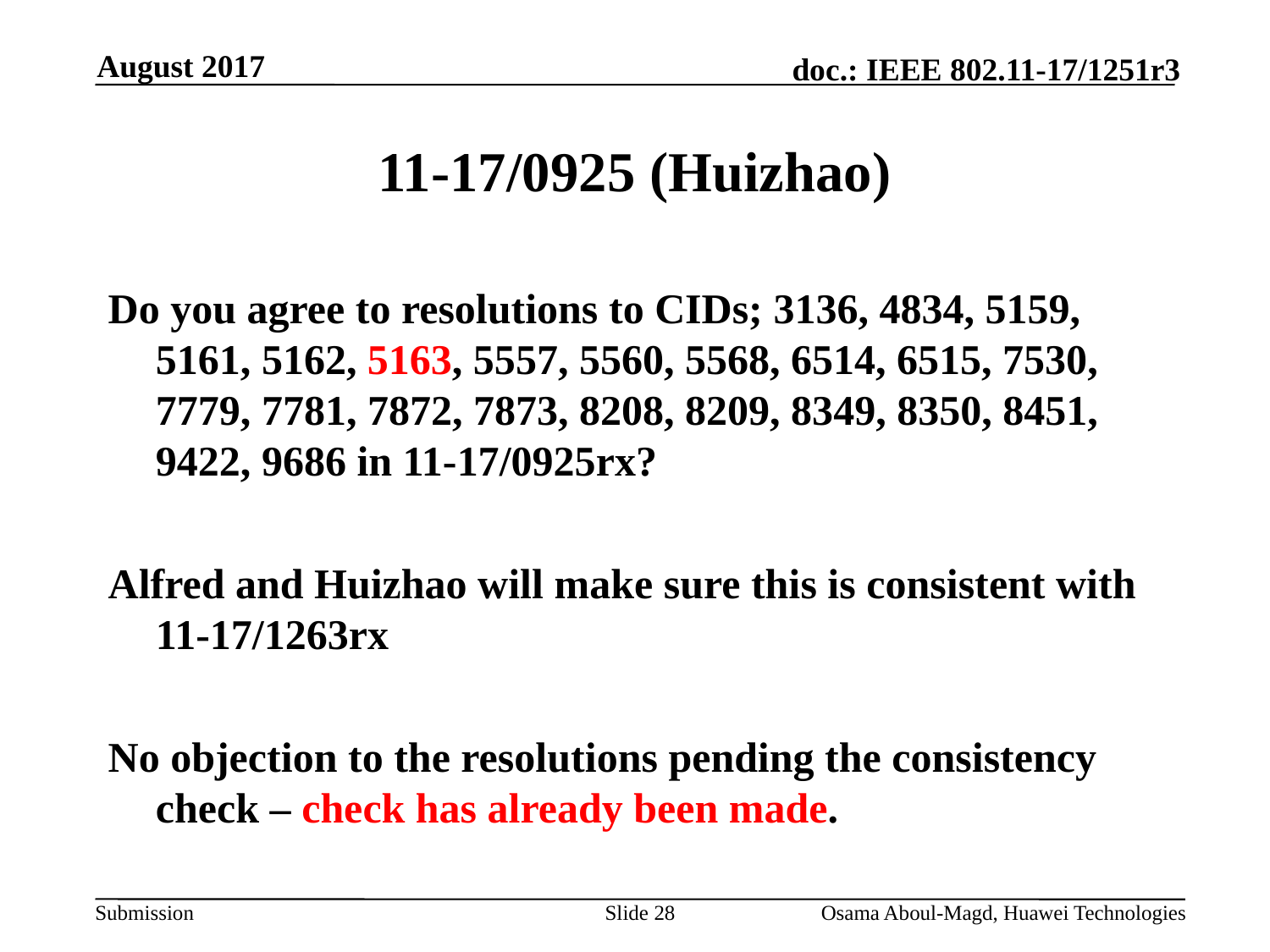

August 2017
# 11-17/0925 (Huizhao)
Do you agree to resolutions to CIDs; 3136, 4834, 5159, 5161, 5162, 5163, 5557, 5560, 5568, 6514, 6515, 7530, 7779, 7781, 7872, 7873, 8208, 8209, 8349, 8350, 8451, 9422, 9686 in 11-17/0925rx?

Alfred and Huizhao will make sure this is consistent with 11-17/1263rx

No objection to the resolutions pending the consistency check – check has already been made.

Slide 28
Osama Aboul-Magd, Huawei Technologies